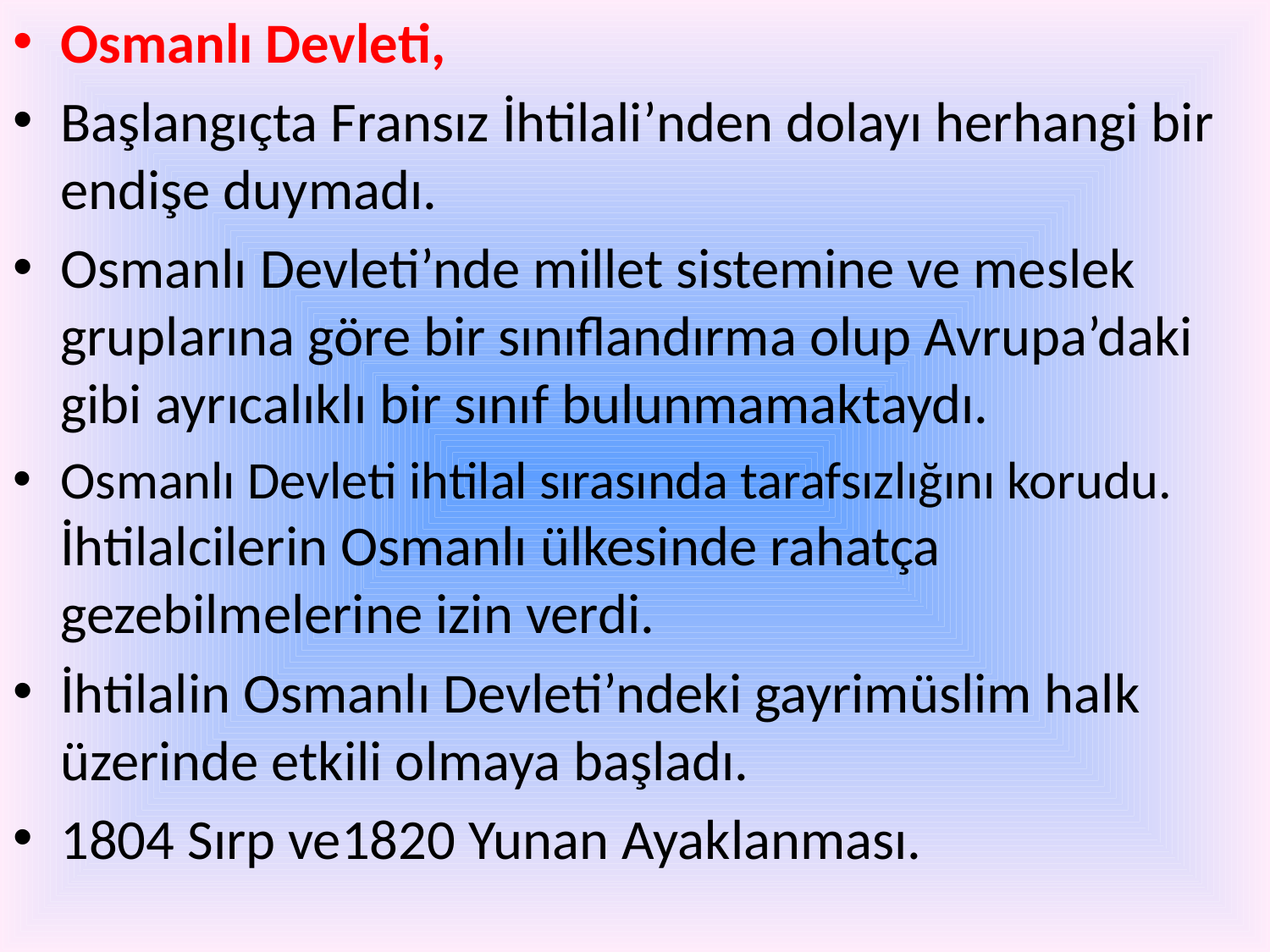

Osmanlı Devleti,
Başlangıçta Fransız İhtilali’nden dolayı herhangi bir endişe duymadı.
Osmanlı Devleti’nde millet sistemine ve meslek gruplarına göre bir sınıflandırma olup Avrupa’daki gibi ayrıcalıklı bir sınıf bulunmamaktaydı.
Osmanlı Devleti ihtilal sırasında tarafsızlığını korudu. İhtilalcilerin Osmanlı ülkesinde rahatça gezebilmelerine izin verdi.
İhtilalin Osmanlı Devleti’ndeki gayrimüslim halk üzerinde etkili olmaya başladı.
1804 Sırp ve1820 Yunan Ayaklanması.